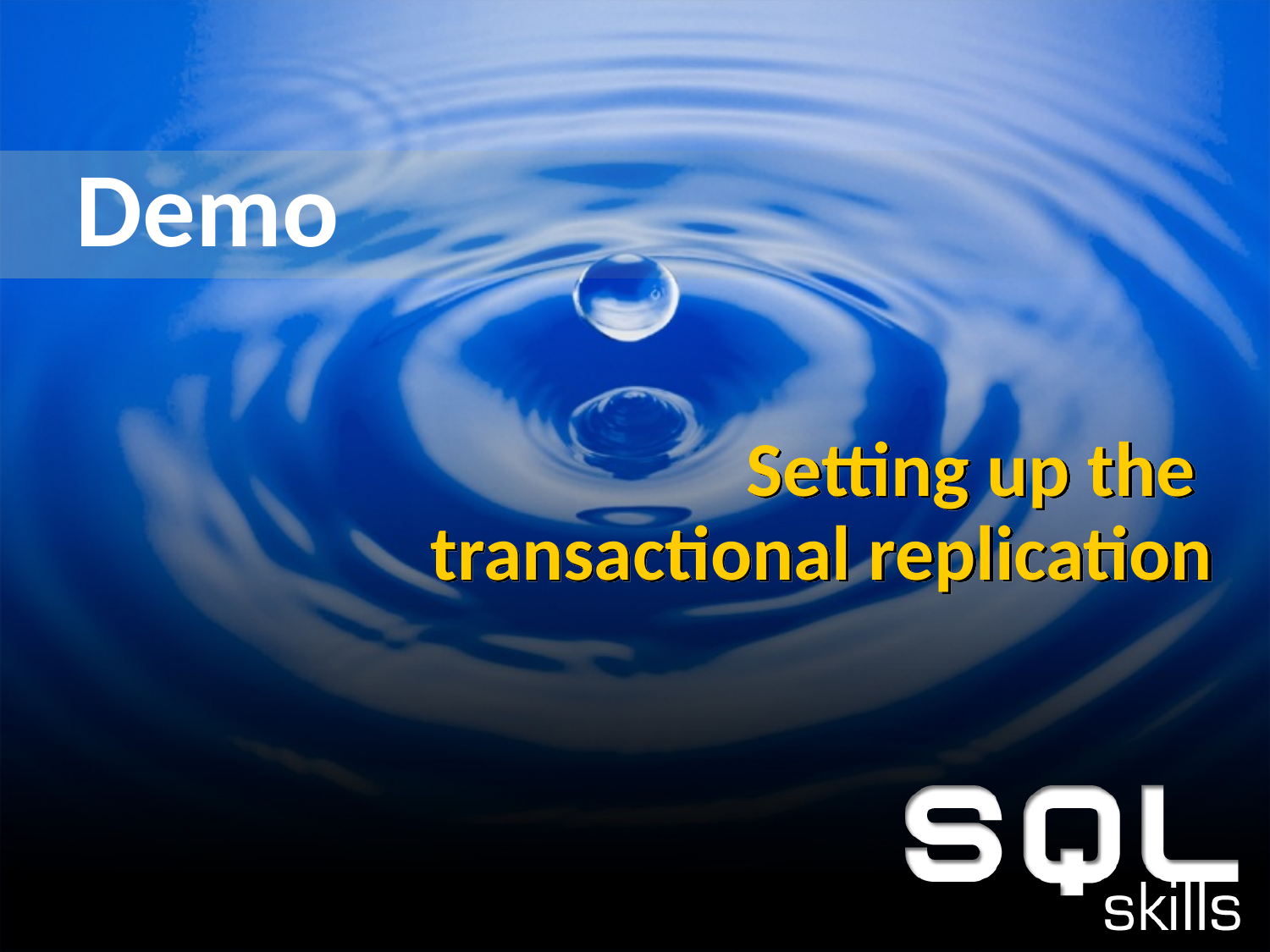

Demo

# Setting up the transactional replication